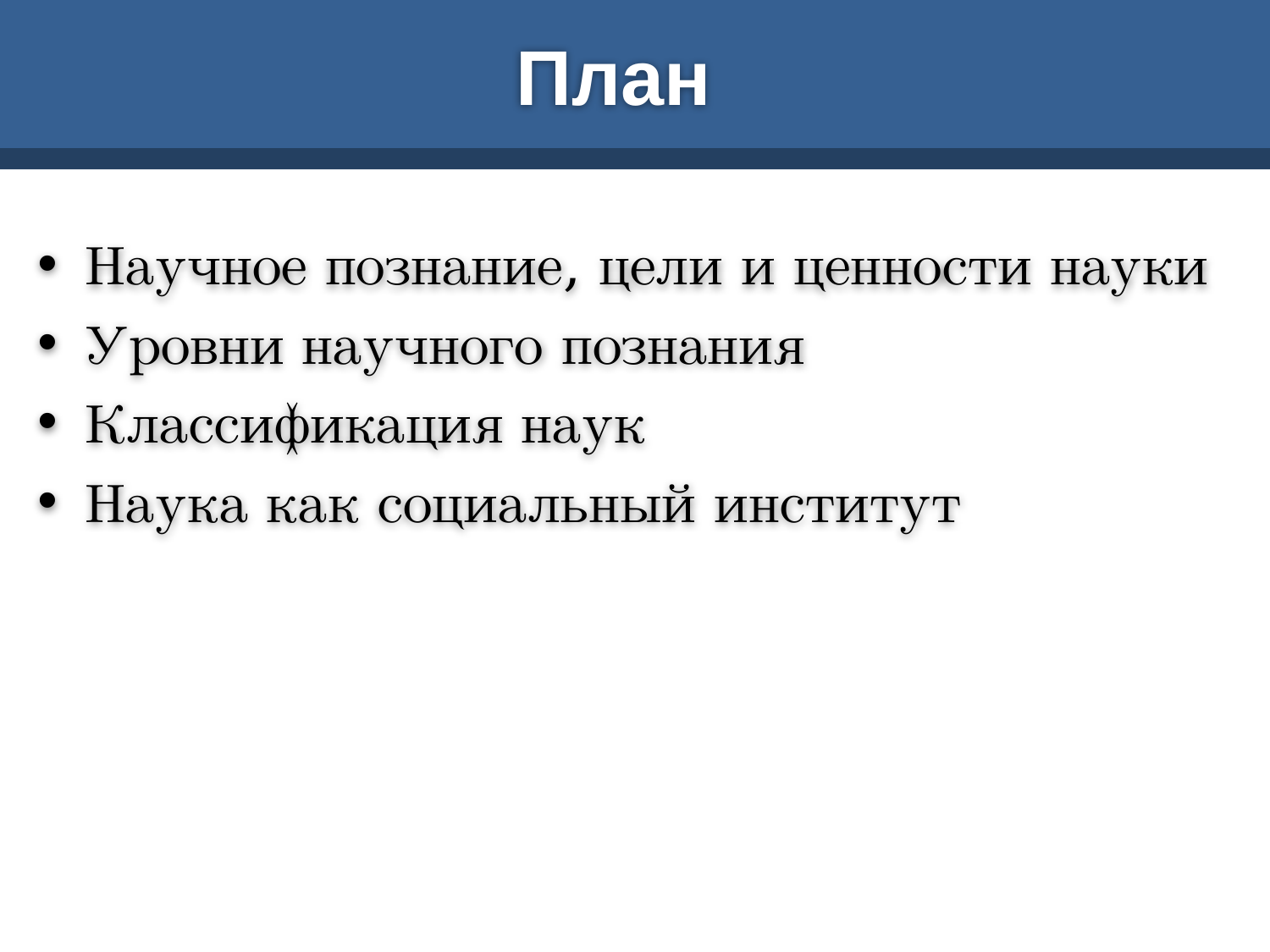

# План
Научное познание, цели и ценности науки
Уровни научного познания
Классификация наук
Наука как социальный институт